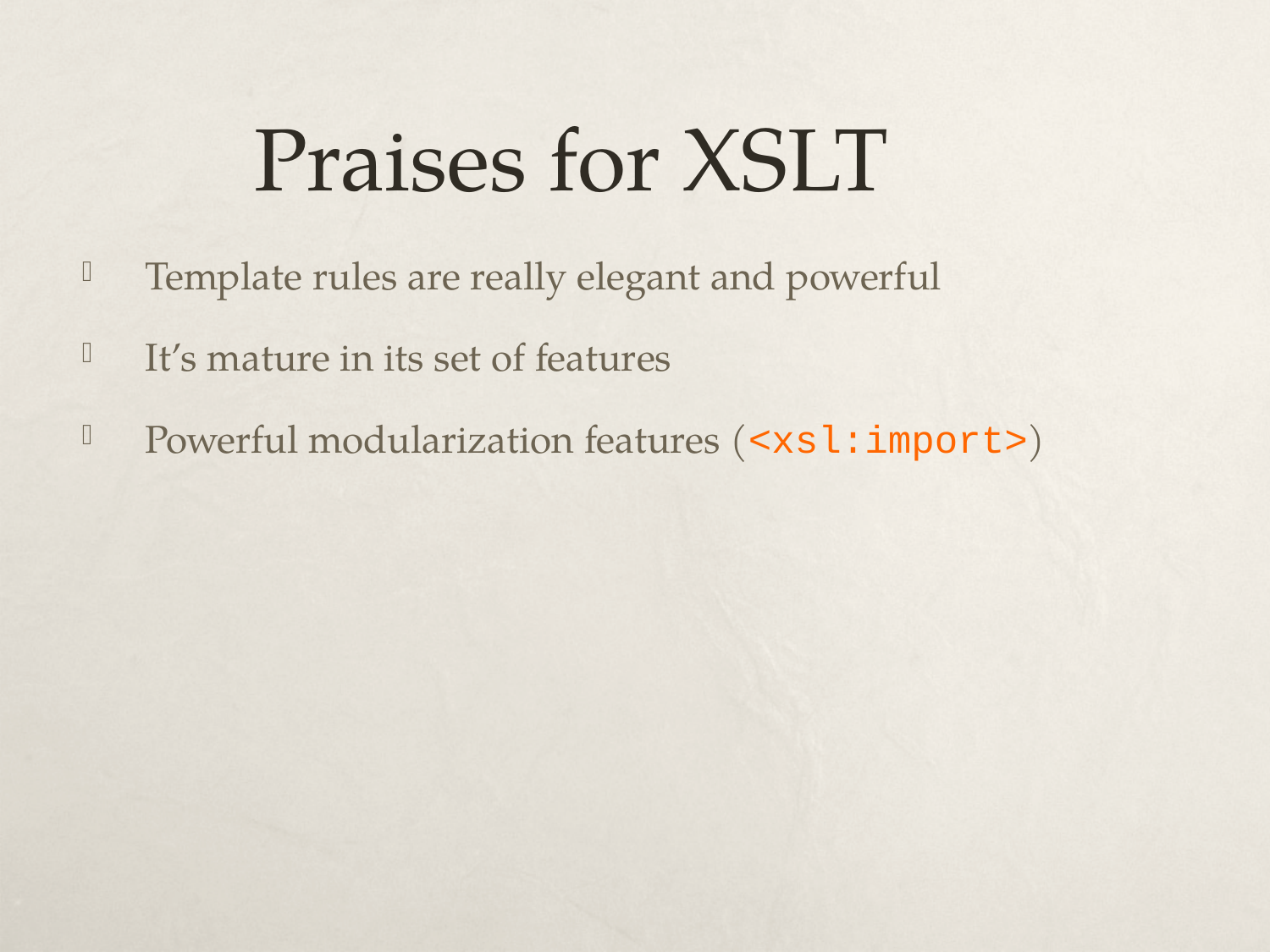

# Praises for XSLT
Template rules are really elegant and powerful
It’s mature in its set of features
Powerful modularization features (<xsl:import>)